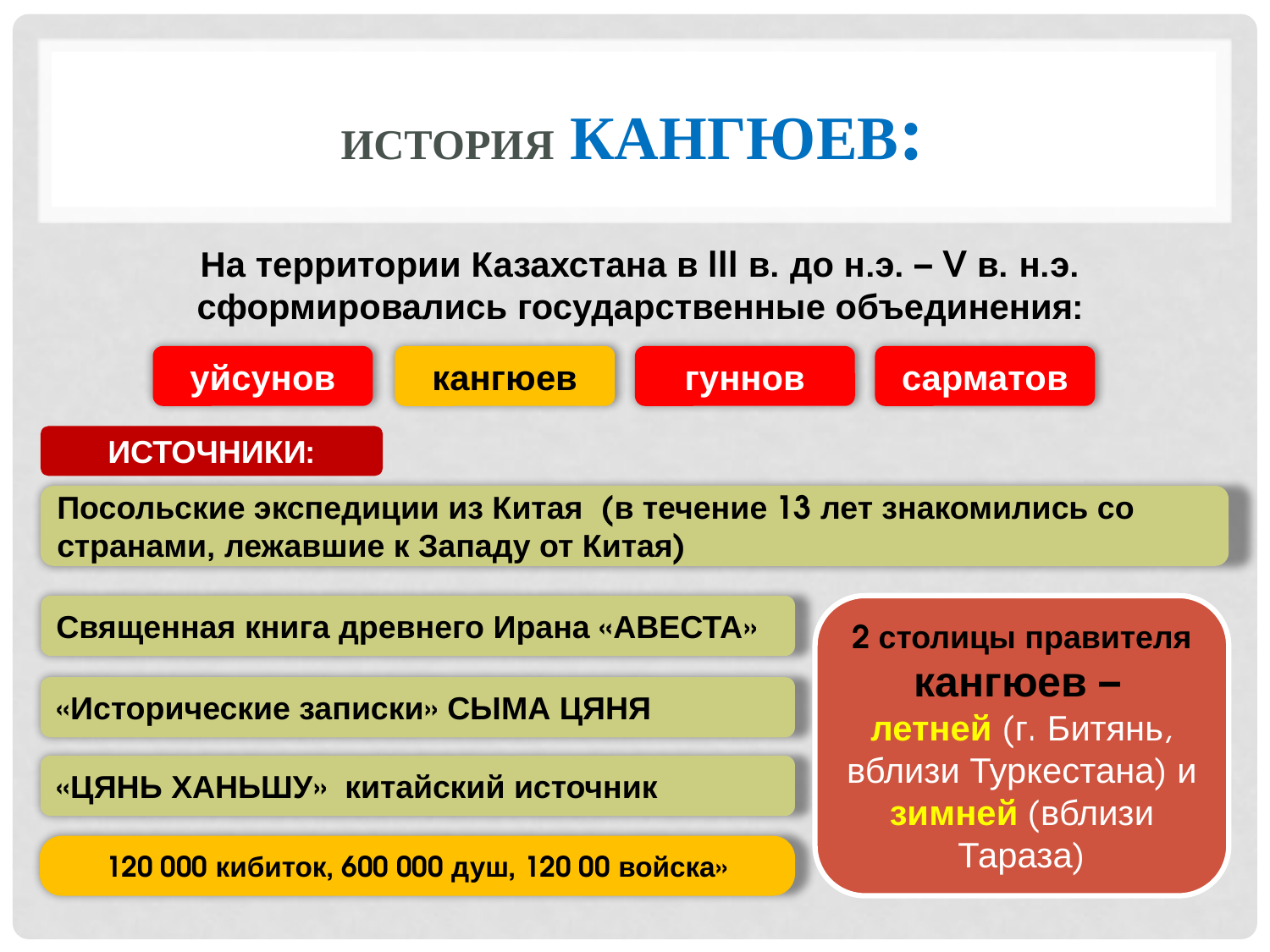

# История Кангюев:
На территории Казахстана в III в. до н.э. – V в. н.э. сформировались государственные объединения:
уйсунов
кангюев
гуннов
сарматов
ИСТОЧНИКИ:
Посольские экспедиции из Китая  (в течение 13 лет знакомились со странами, лежавшие к Западу от Китая)
Священная книга древнего Ирана «АВЕСТА»
2 столицы правителя кангюев –
летней (г. Битянь, вблизи Туркестана) и зимней (вблизи Тараза)
«Исторические записки» СЫМА ЦЯНЯ
«ЦЯНЬ ХАНЬШУ»  китайский источник
120 000 кибиток, 600 000 душ, 120 00 войска»